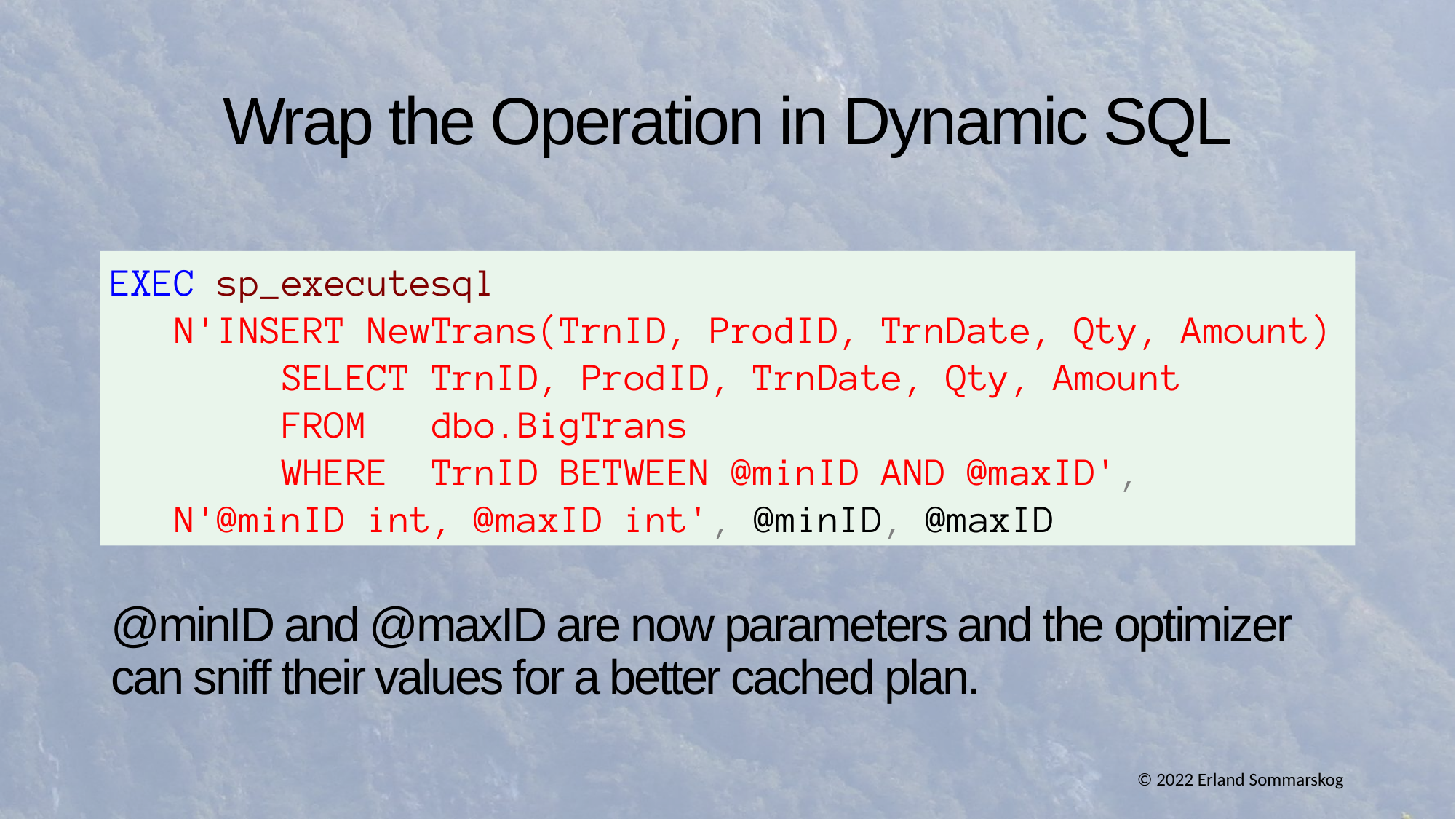

# Wrap the Operation in Dynamic SQL
EXEC sp_executesql
   N'INSERT NewTrans(TrnID, ProdID, TrnDate, Qty, Amount)
        SELECT TrnID, ProdID, TrnDate, Qty, Amount
        FROM   dbo.BigTrans
        WHERE  TrnID BETWEEN @minID AND @maxID',
   N'@minID int, @maxID int', @minID, @maxID
@minID and @maxID are now parameters and the optimizer can sniff their values for a better cached plan.
© 2022 Erland Sommarskog